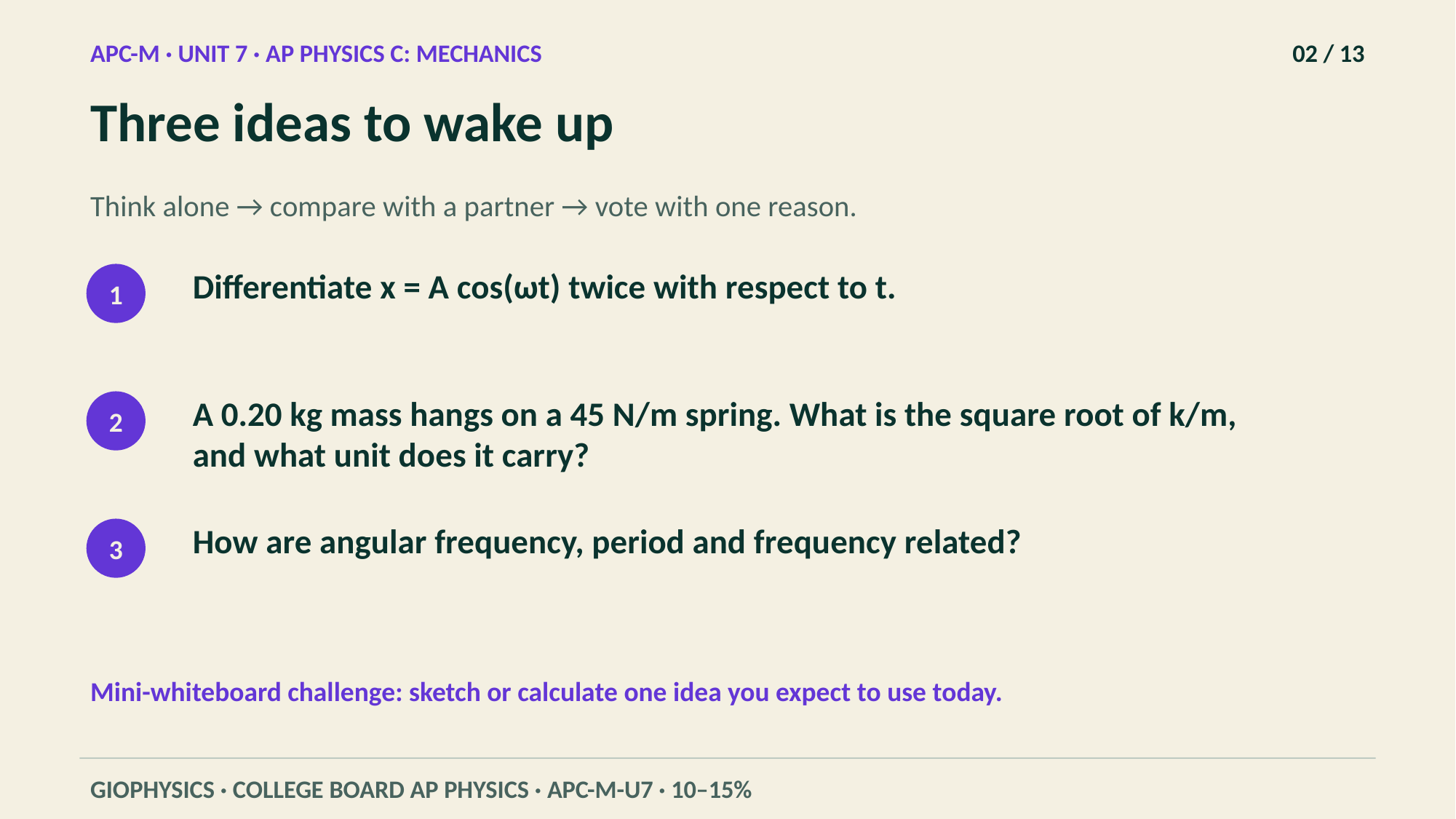

APC-M · UNIT 7 · AP PHYSICS C: MECHANICS
02 / 13
Three ideas to wake up
Think alone → compare with a partner → vote with one reason.
Differentiate x = A cos(ωt) twice with respect to t.

1
A 0.20 kg mass hangs on a 45 N/m spring. What is the square root of k/m, and what unit does it carry?

2
How are angular frequency, period and frequency related?

3
Mini-whiteboard challenge: sketch or calculate one idea you expect to use today.

GIOPHYSICS · COLLEGE BOARD AP PHYSICS · APC-M-U7 · 10–15%